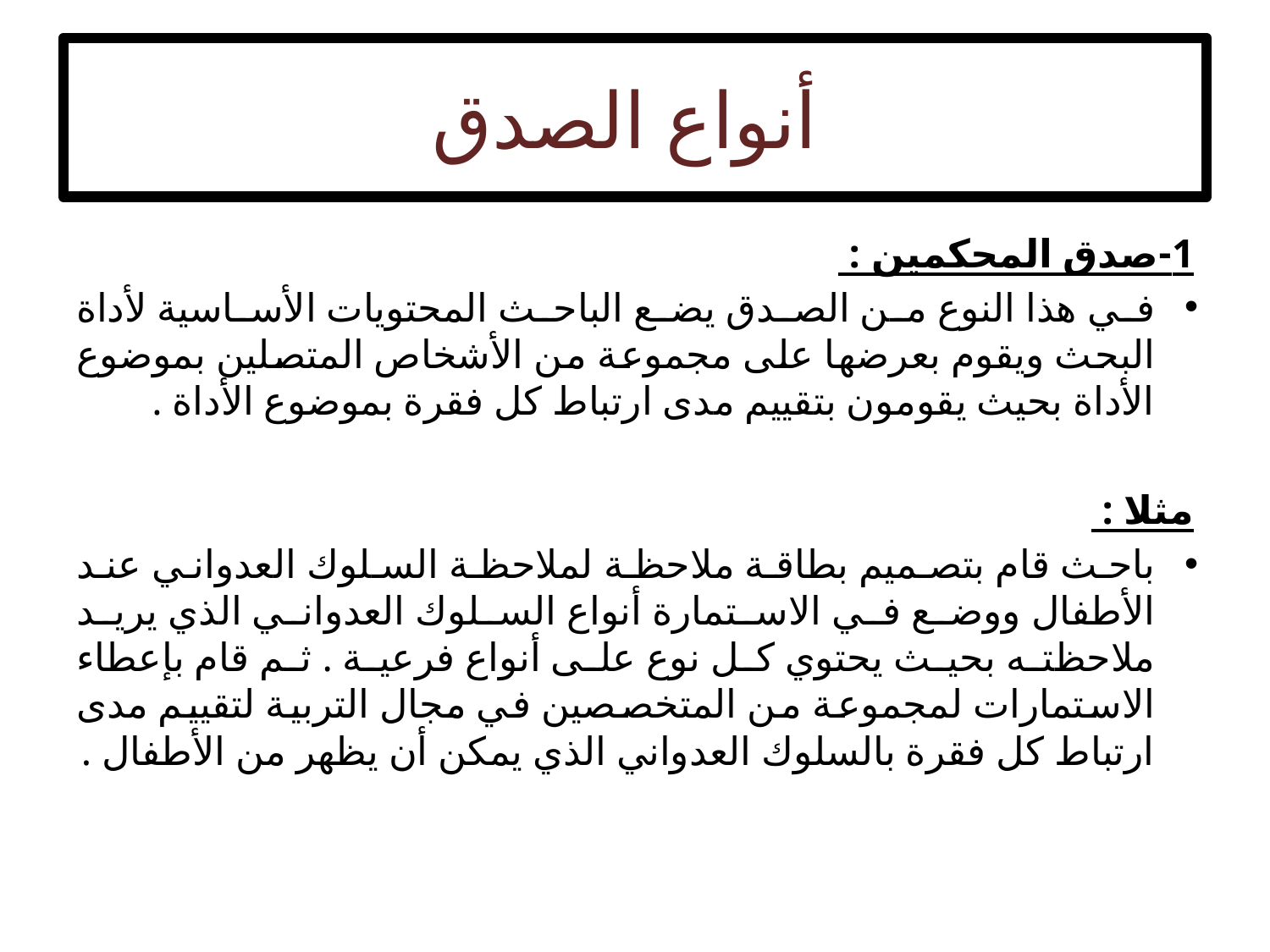

# أنواع الصدق
1-صدق المحكمين :
في هذا النوع من الصدق يضع الباحث المحتويات الأساسية لأداة البحث ويقوم بعرضها على مجموعة من الأشخاص المتصلين بموضوع الأداة بحيث يقومون بتقييم مدى ارتباط كل فقرة بموضوع الأداة .

مثلا :
باحث قام بتصميم بطاقة ملاحظة لملاحظة السلوك العدواني عند الأطفال ووضع في الاستمارة أنواع السلوك العدواني الذي يريد ملاحظته بحيث يحتوي كل نوع على أنواع فرعية . ثم قام بإعطاء الاستمارات لمجموعة من المتخصصين في مجال التربية لتقييم مدى ارتباط كل فقرة بالسلوك العدواني الذي يمكن أن يظهر من الأطفال .